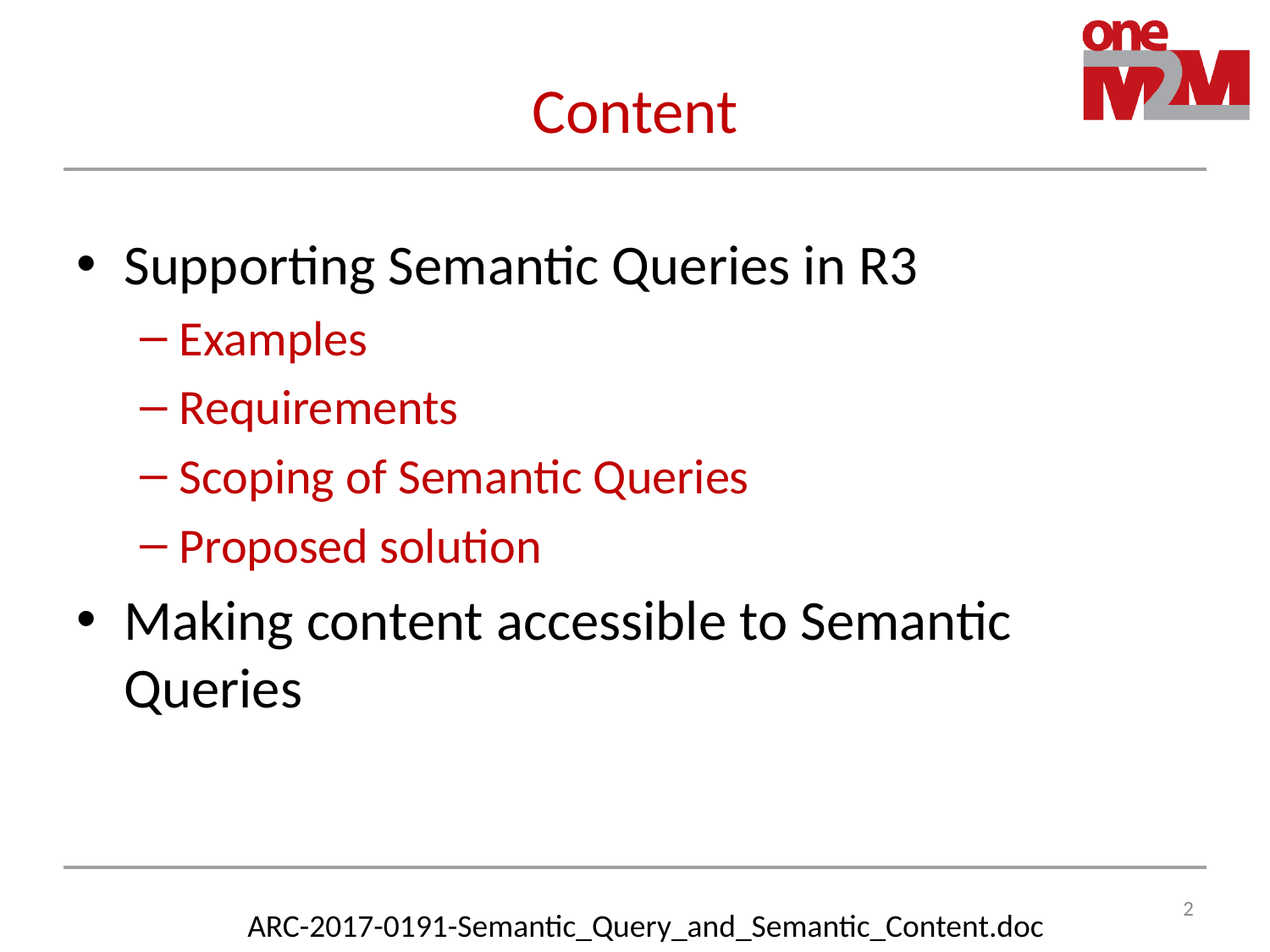

# Content
Supporting Semantic Queries in R3
Examples
Requirements
Scoping of Semantic Queries
Proposed solution
Making content accessible to Semantic Queries
2
ARC-2017-0191-Semantic_Query_and_Semantic_Content.doc